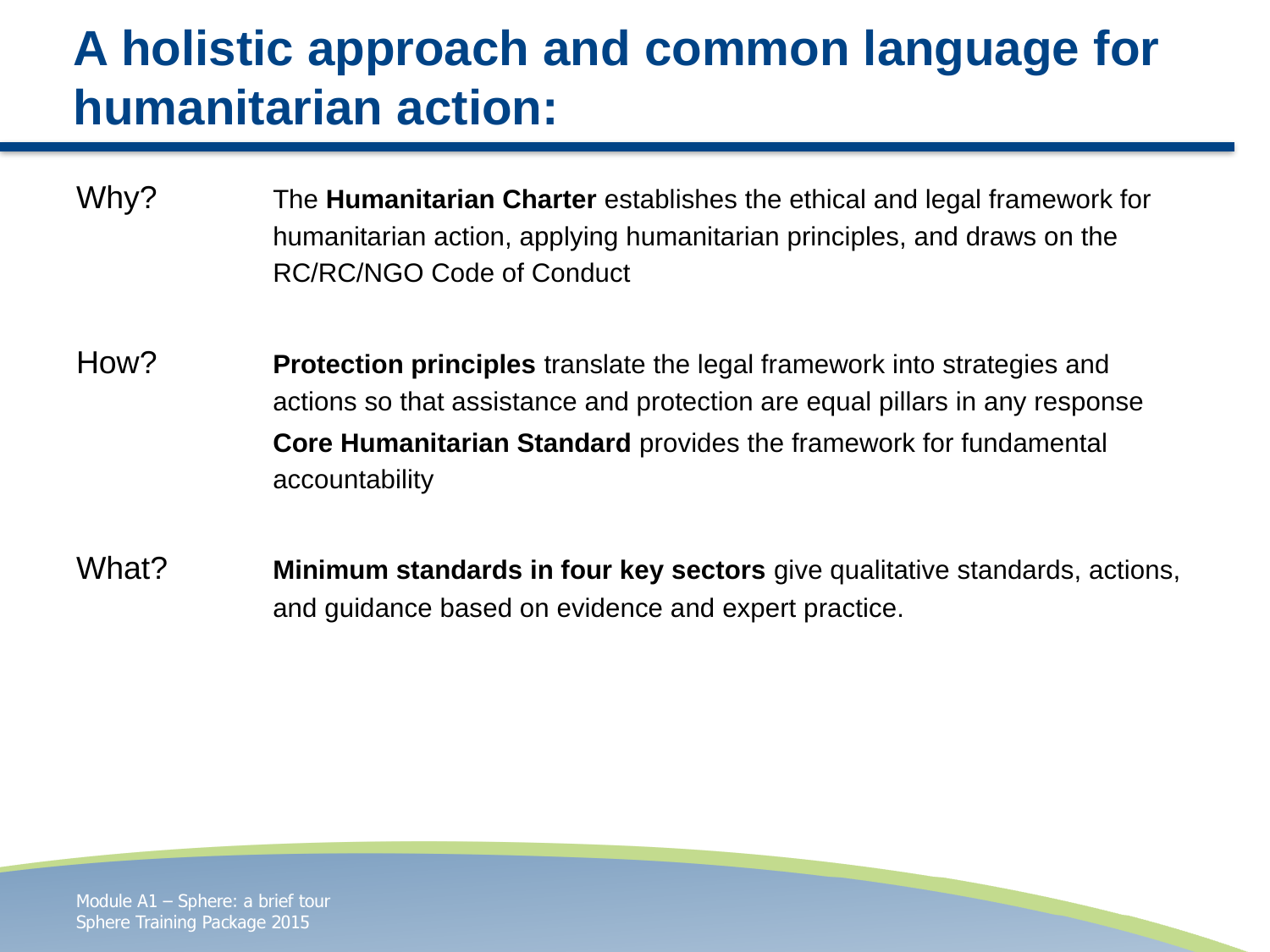

# A holistic approach and common language for humanitarian action:
Why? 	The Humanitarian Charter establishes the ethical and legal framework for humanitarian action, applying humanitarian principles, and draws on the RC/RC/NGO Code of Conduct

How?  	Protection principles translate the legal framework into strategies and actions so that assistance and protection are equal pillars in any response
	Core Humanitarian Standard provides the framework for fundamental accountability

What? 	Minimum standards in four key sectors give qualitative standards, actions, and guidance based on evidence and expert practice.

Module A1 – Sphere: a brief tour
Sphere Training Package 2015